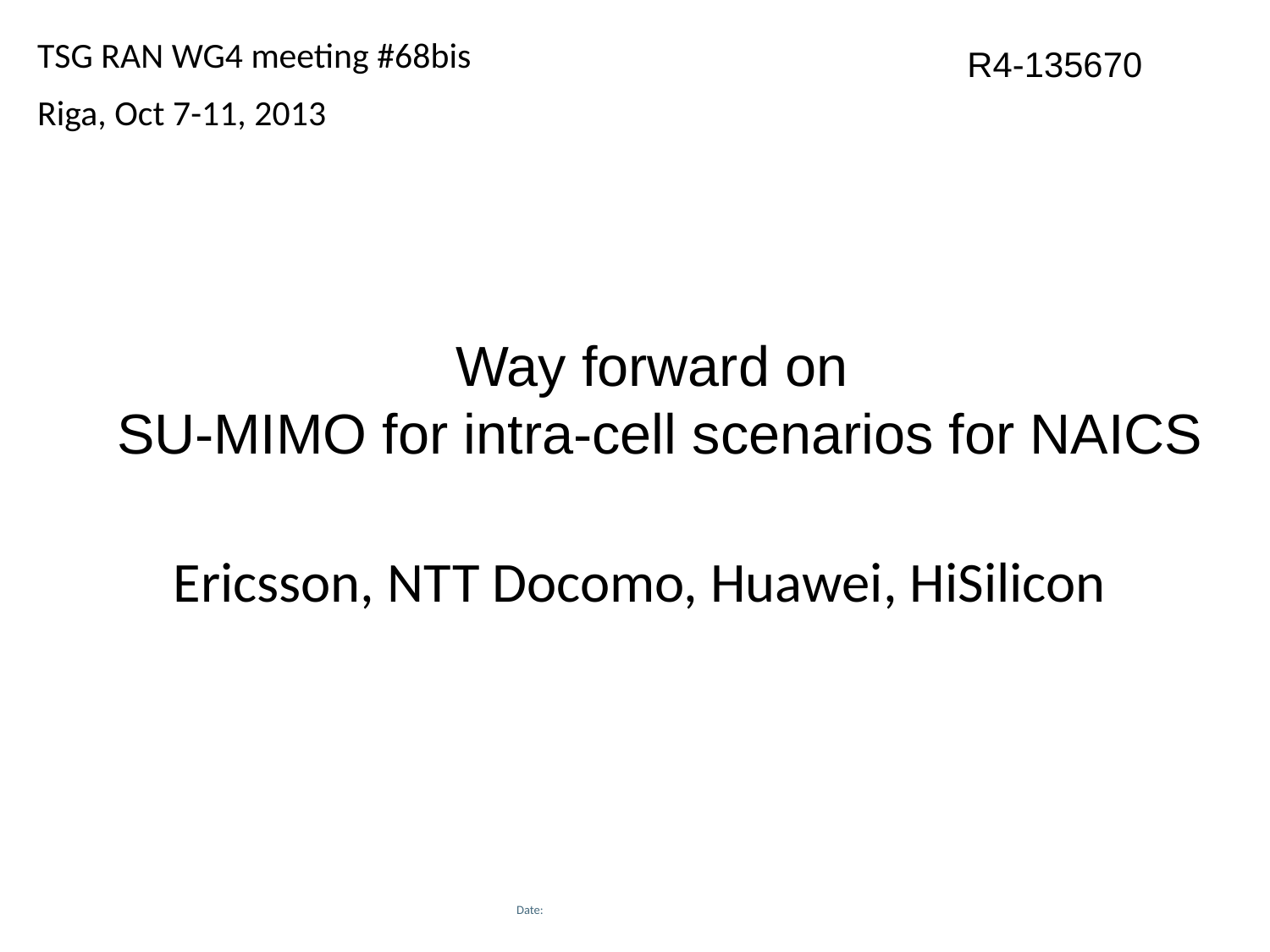

TSG RAN WG4 meeting #68bis
Riga, Oct 7-11, 2013
R4-135670
# Way forward on SU-MIMO for intra-cell scenarios for NAICS
Ericsson, NTT Docomo, Huawei, HiSilicon